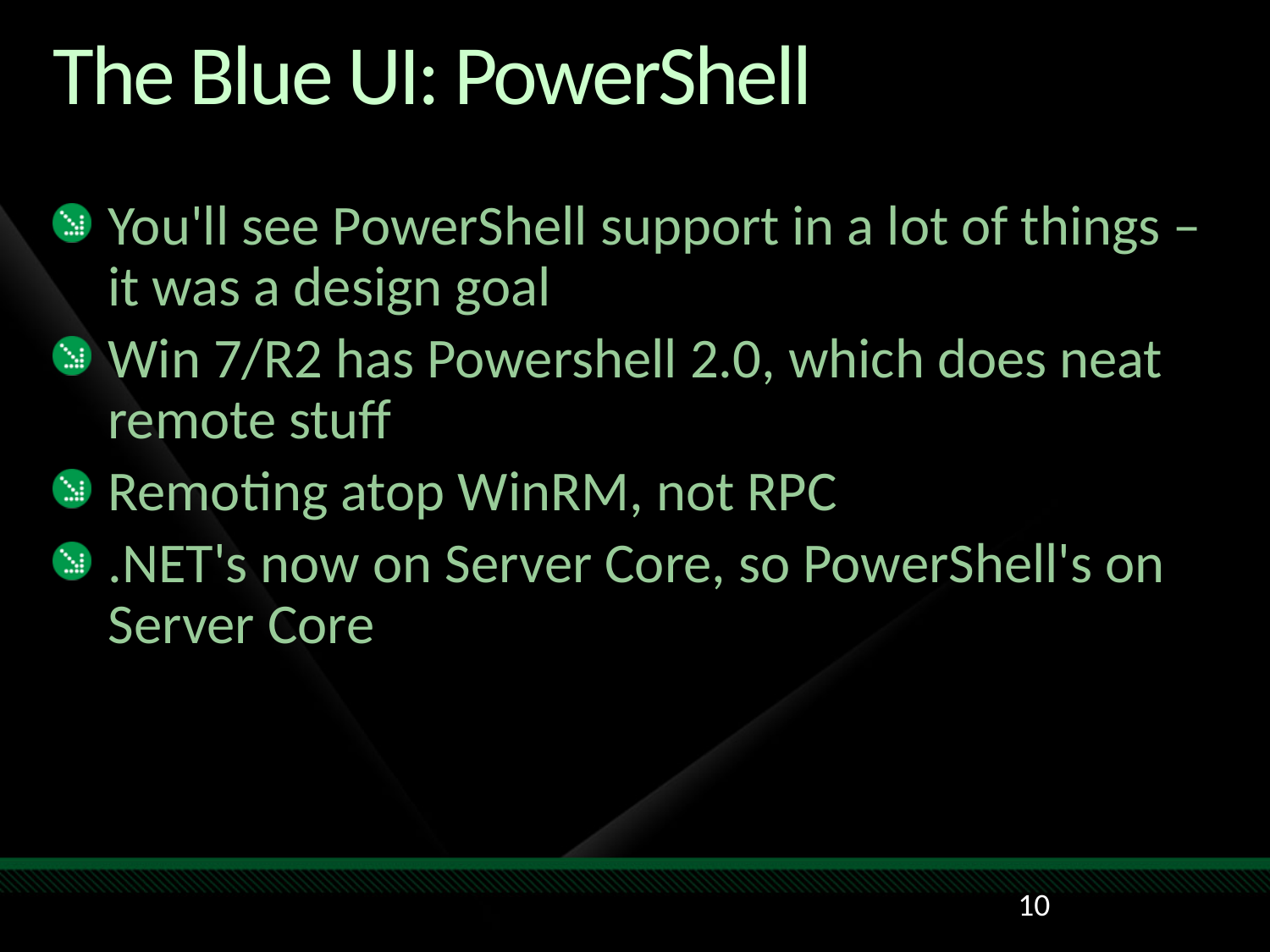

# The Blue UI: PowerShell
You'll see PowerShell support in a lot of things – it was a design goal
Win 7/R2 has Powershell 2.0, which does neat remote stuff
Remoting atop WinRM, not RPC
.NET's now on Server Core, so PowerShell's on Server Core
10